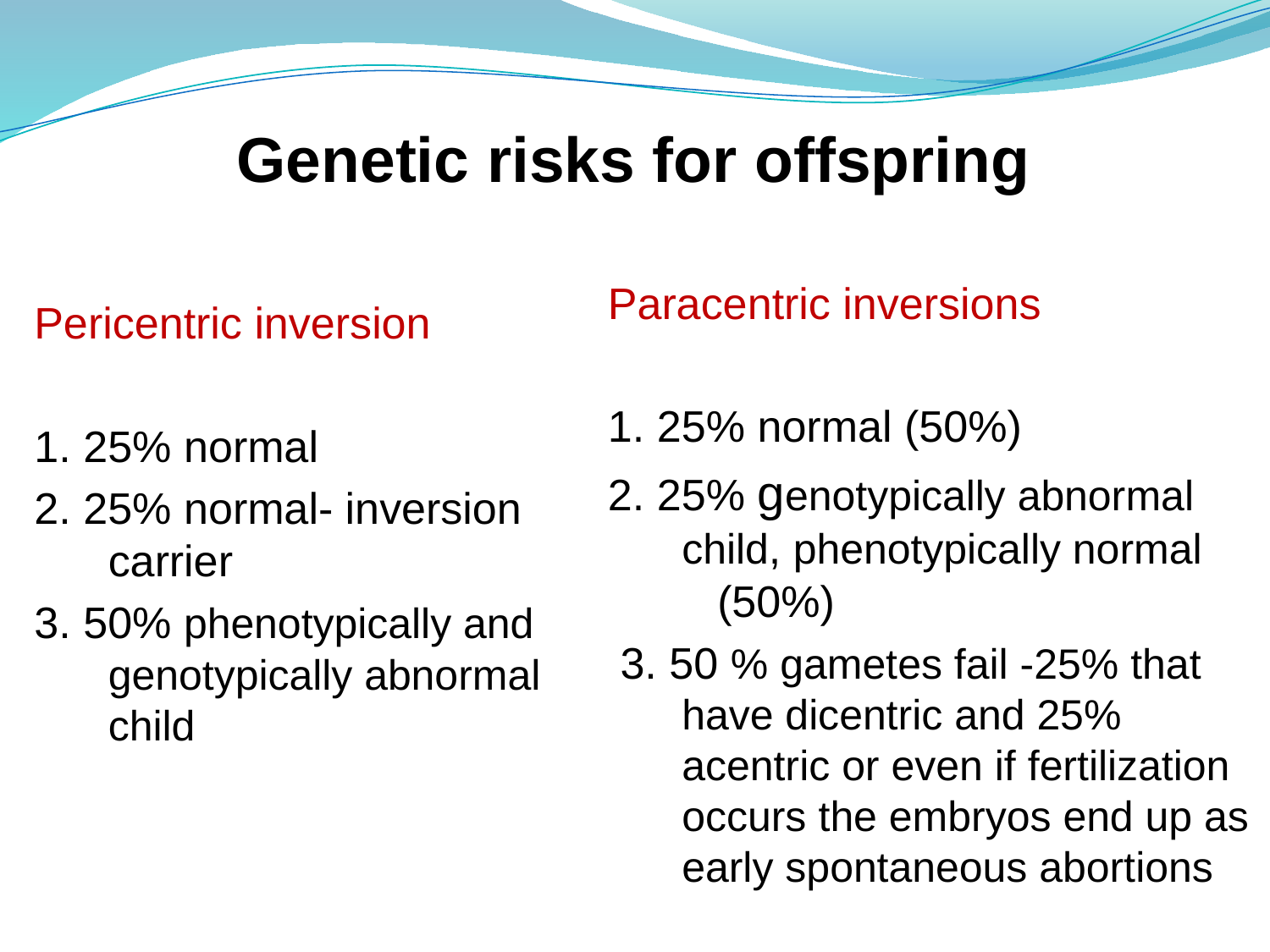

# Genetic risks for offspring
Paracentric inversions

1. 25% normal (50%)
2. 25% genotypically abnormal child, phenotypically normal        (50%)
 3. 50 % gametes fail -25% that have dicentric and 25% acentric or even if fertilization occurs the embryos end up as early spontaneous abortions
Pericentric inversion

1. 25% normal
2. 25% normal- inversion carrier
3. 50% phenotypically and genotypically abnormal child